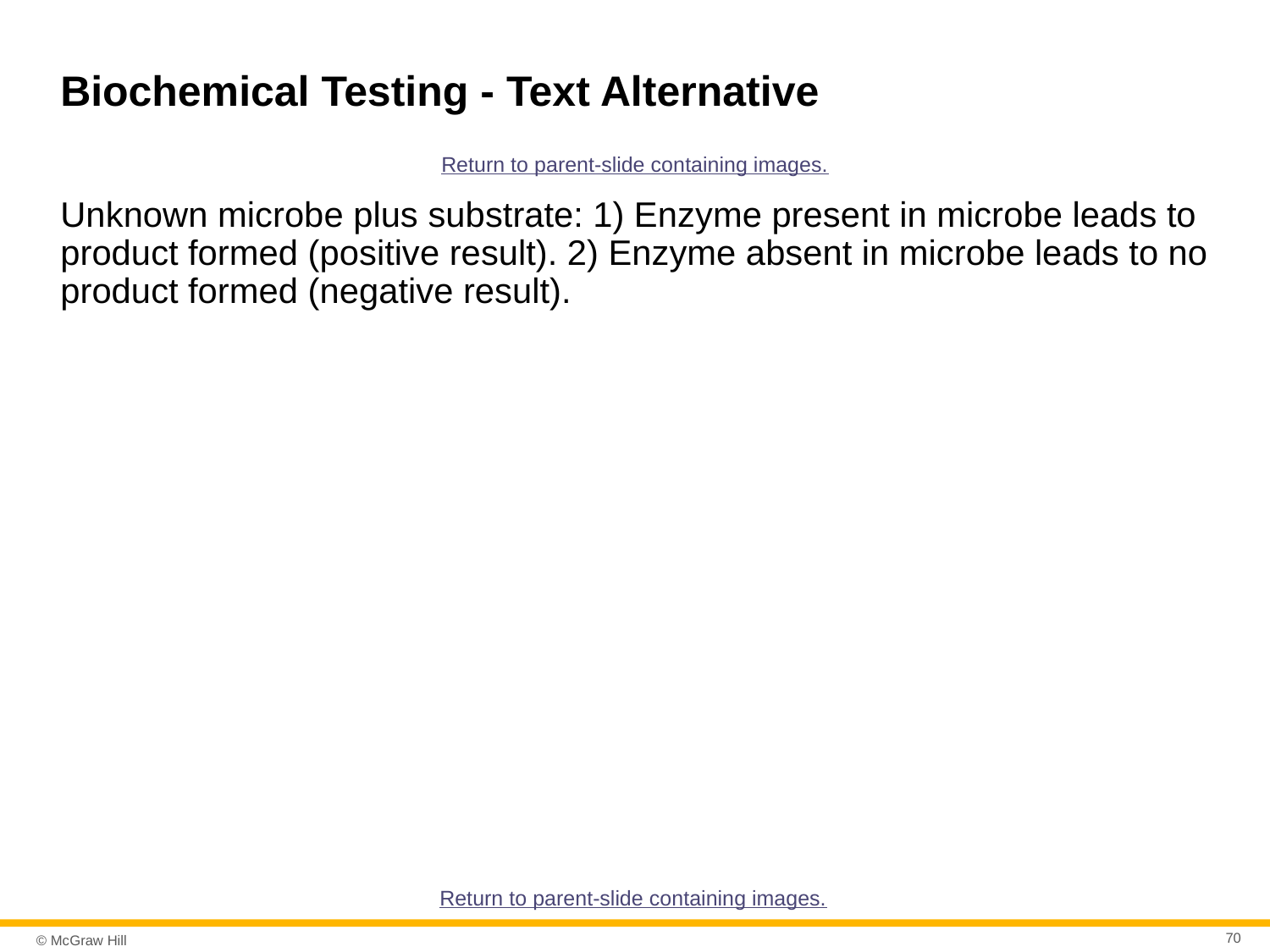

# Biochemical Testing - Text Alternative
Return to parent-slide containing images.
Unknown microbe plus substrate: 1) Enzyme present in microbe leads to product formed (positive result). 2) Enzyme absent in microbe leads to no product formed (negative result).
Return to parent-slide containing images.